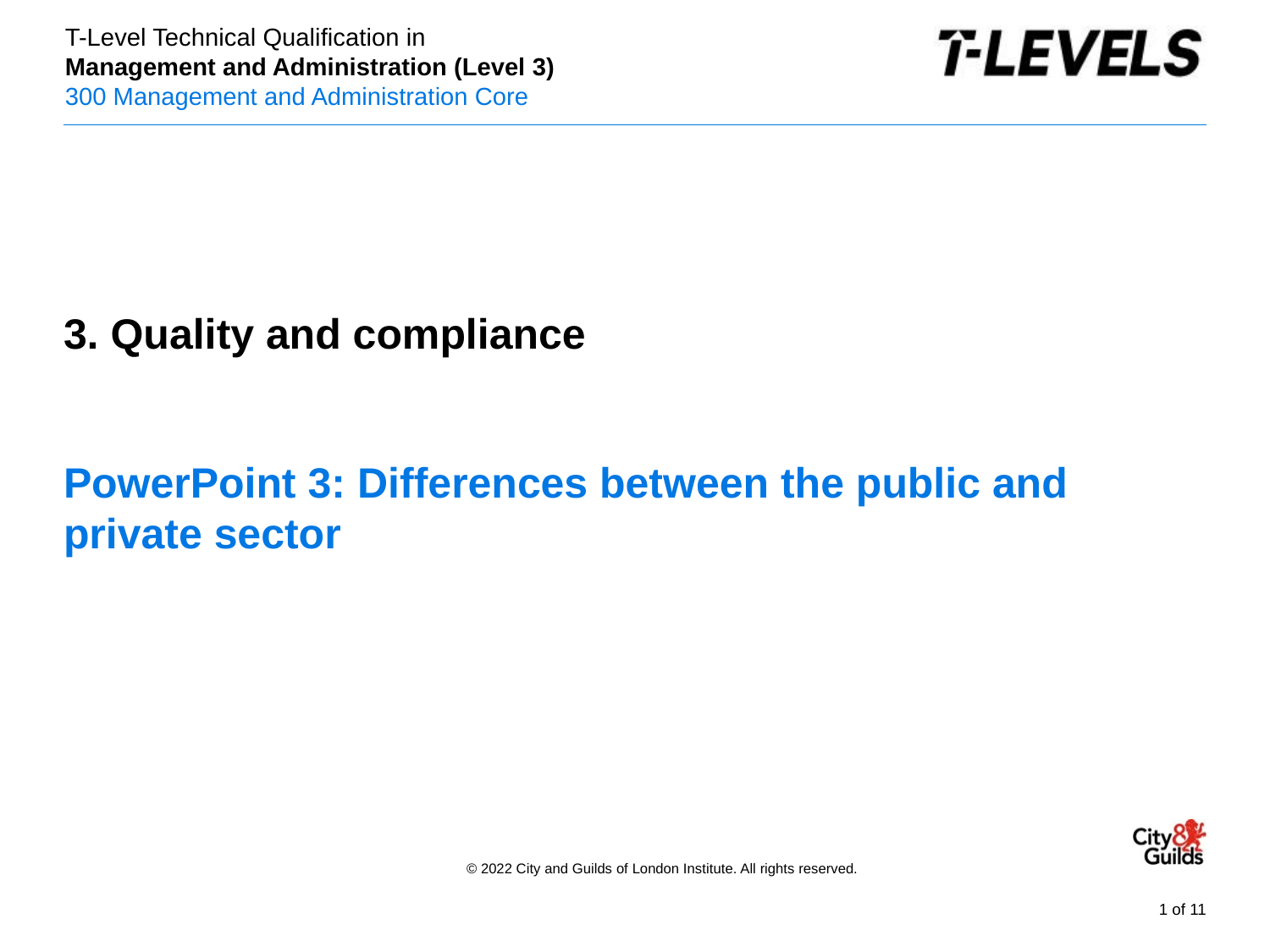

PowerPoint presentation
3. Quality and compliance

# PowerPoint 3: Differences between the public and private sector